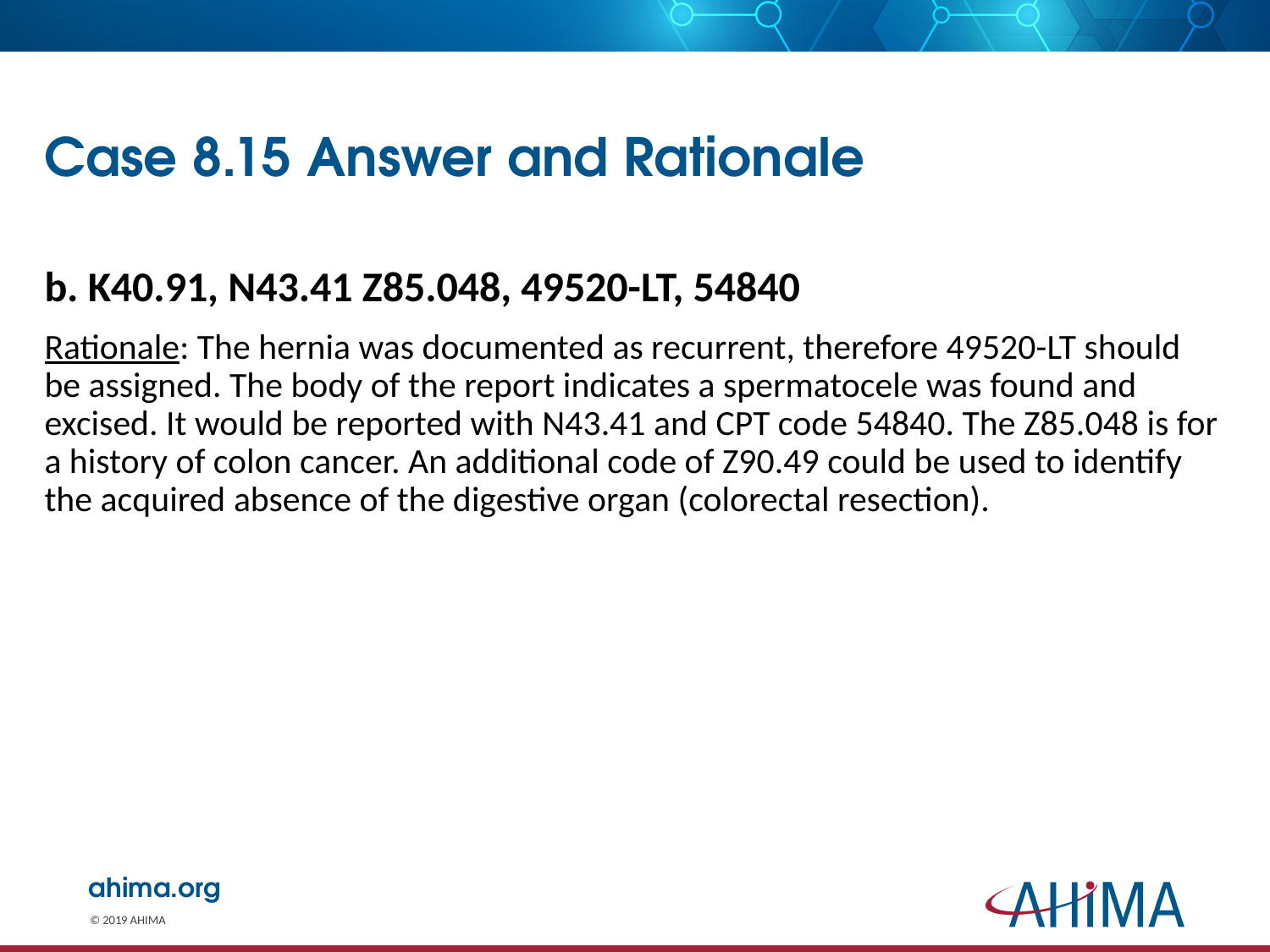

# Case 8.15 Answer and Rationale

b. K40.91, N43.41 Z85.048, 49520-LT, 54840
Rationale: The hernia was documented as recurrent, therefore 49520-LT should be assigned. The body of the report indicates a spermatocele was found and excised. It would be reported with N43.41 and CPT code 54840. The Z85.048 is for a history of colon cancer. An additional code of Z90.49 could be used to identify the acquired absence of the digestive organ (colorectal resection).